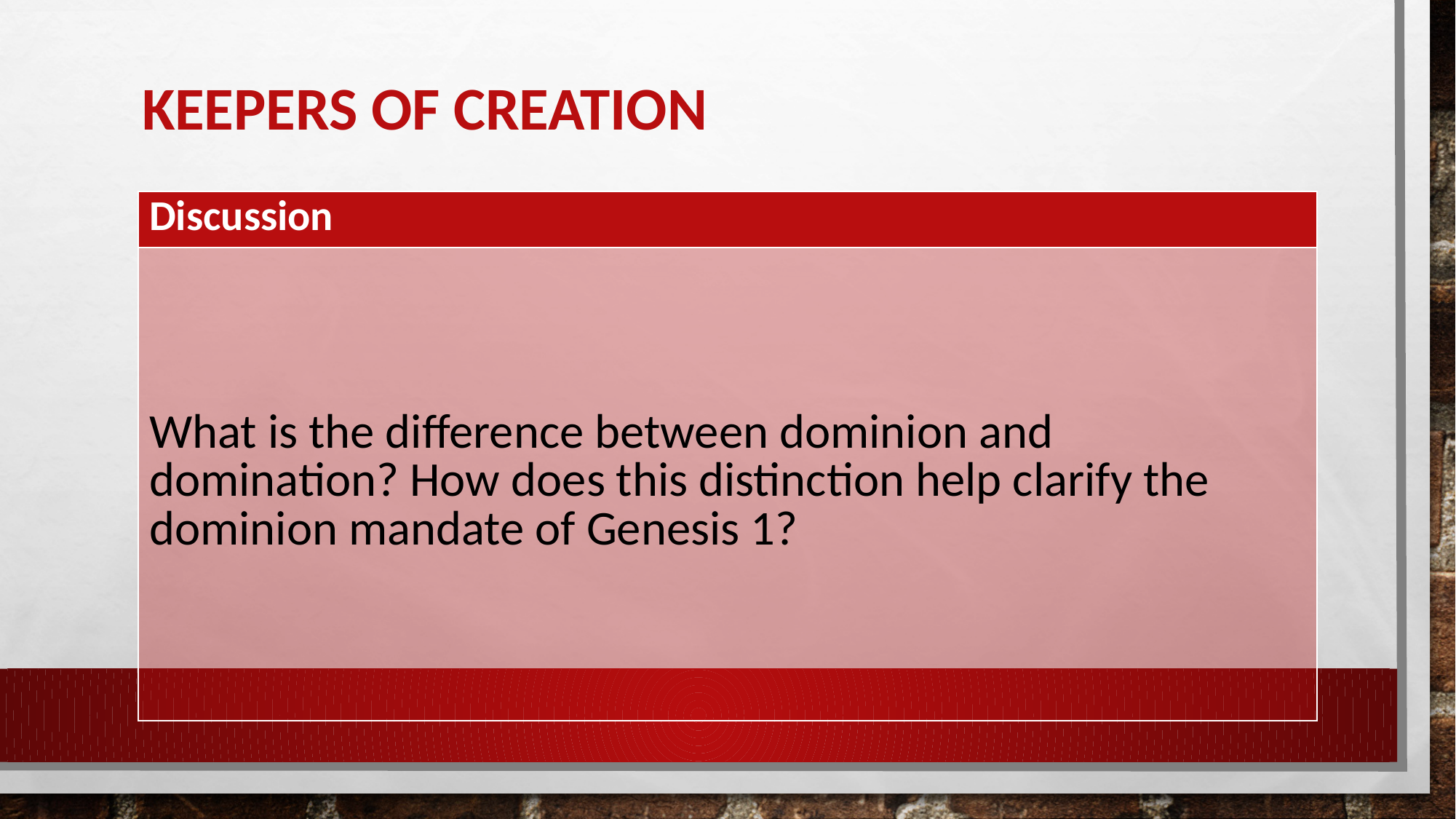

# Keepers of Creation
| Discussion |
| --- |
| What is the difference between dominion and domination? How does this distinction help clarify the dominion mandate of Genesis 1? |